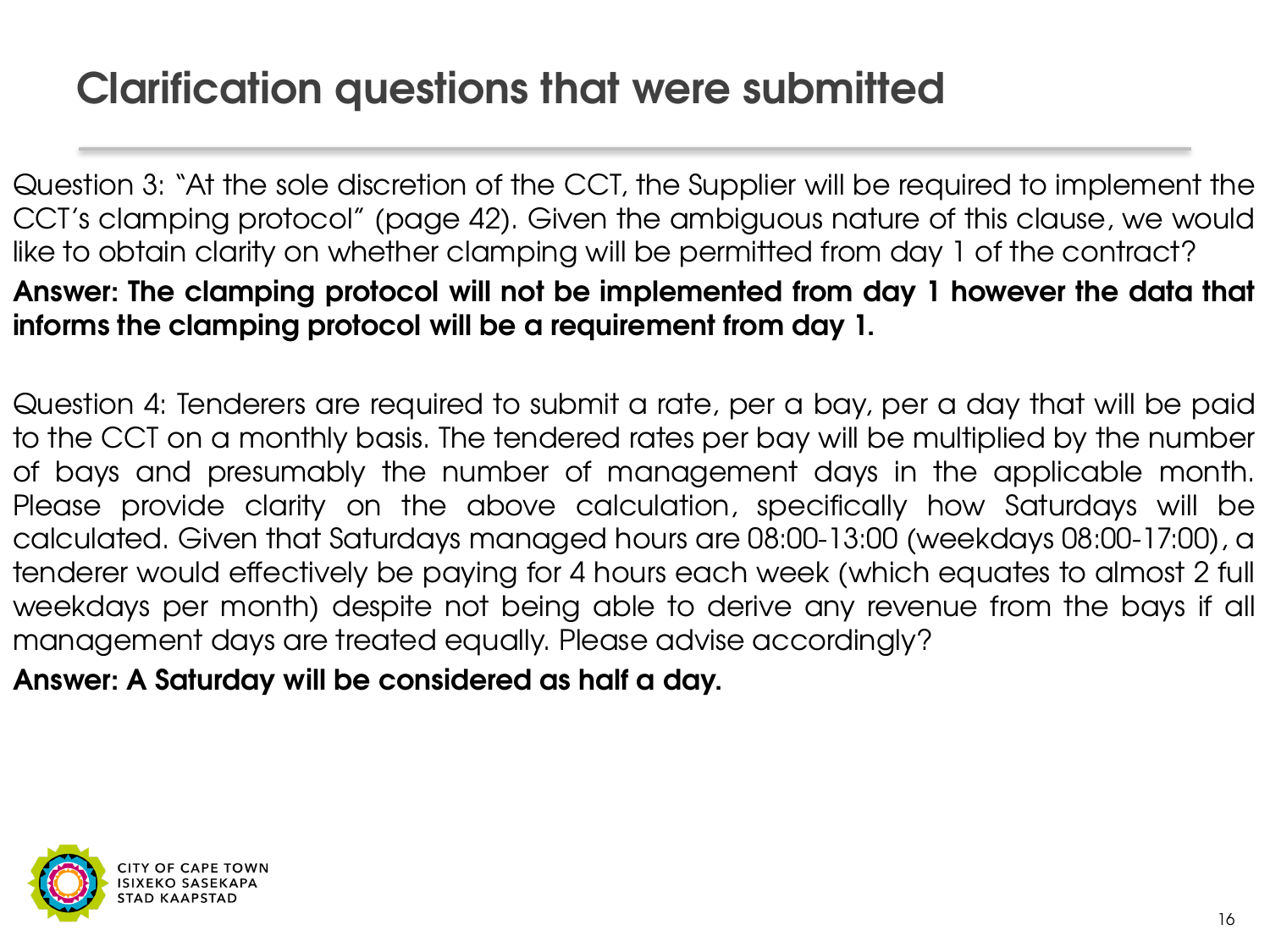

# Clarification questions that were submitted
Question 3: “At the sole discretion of the CCT, the Supplier will be required to implement the CCT’s clamping protocol” (page 42). Given the ambiguous nature of this clause, we would like to obtain clarity on whether clamping will be permitted from day 1 of the contract?
Answer: The clamping protocol will not be implemented from day 1 however the data that informs the clamping protocol will be a requirement from day 1.

Question 4: Tenderers are required to submit a rate, per a bay, per a day that will be paid to the CCT on a monthly basis. The tendered rates per bay will be multiplied by the number of bays and presumably the number of management days in the applicable month. Please provide clarity on the above calculation, specifically how Saturdays will be calculated. Given that Saturdays managed hours are 08:00-13:00 (weekdays 08:00-17:00), a tenderer would effectively be paying for 4 hours each week (which equates to almost 2 full weekdays per month) despite not being able to derive any revenue from the bays if all management days are treated equally. Please advise accordingly?
Answer: A Saturday will be considered as half a day.

16